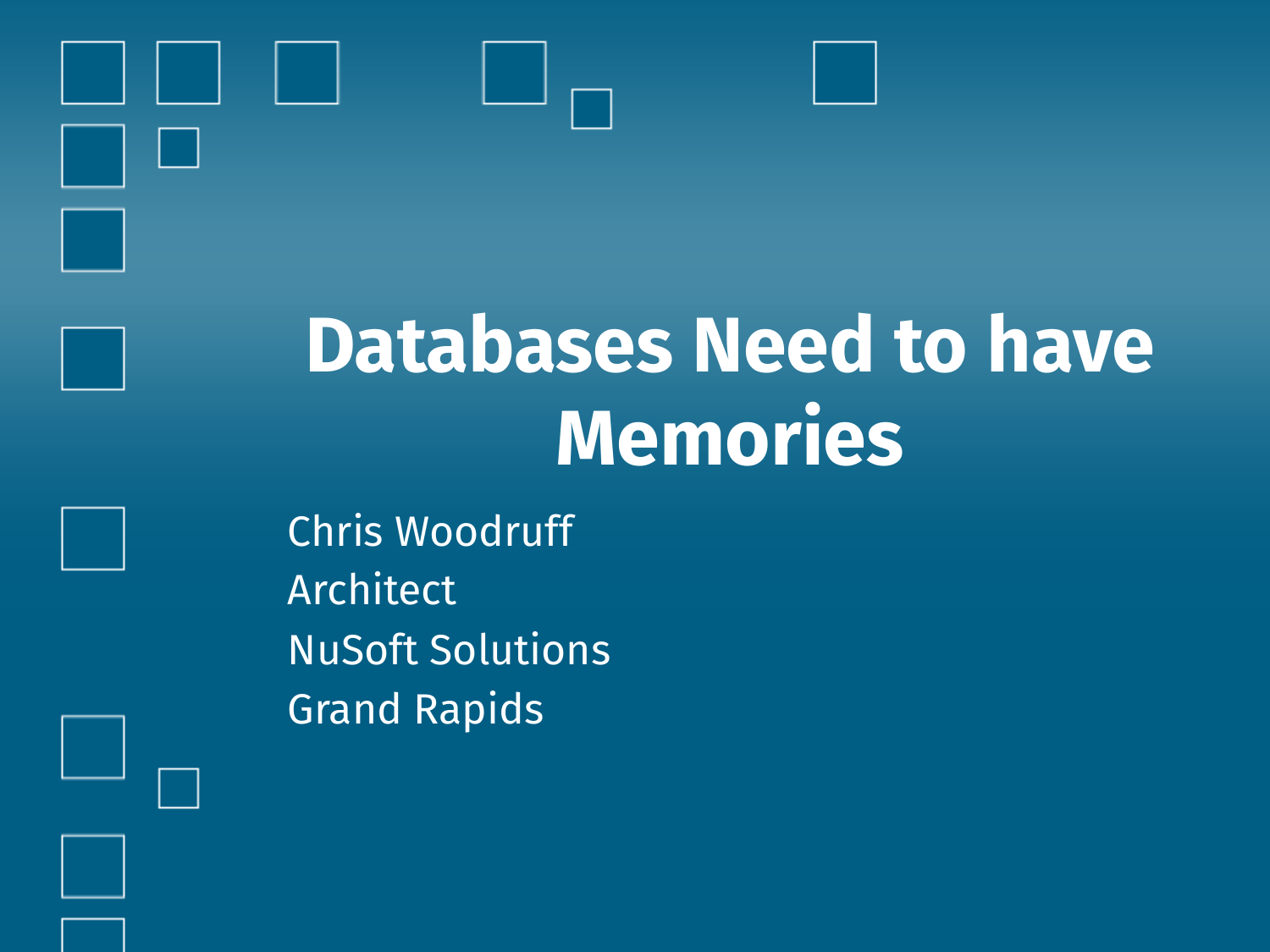

# Databases Need to have Memories
Chris Woodruff
Architect
NuSoft Solutions
Grand Rapids